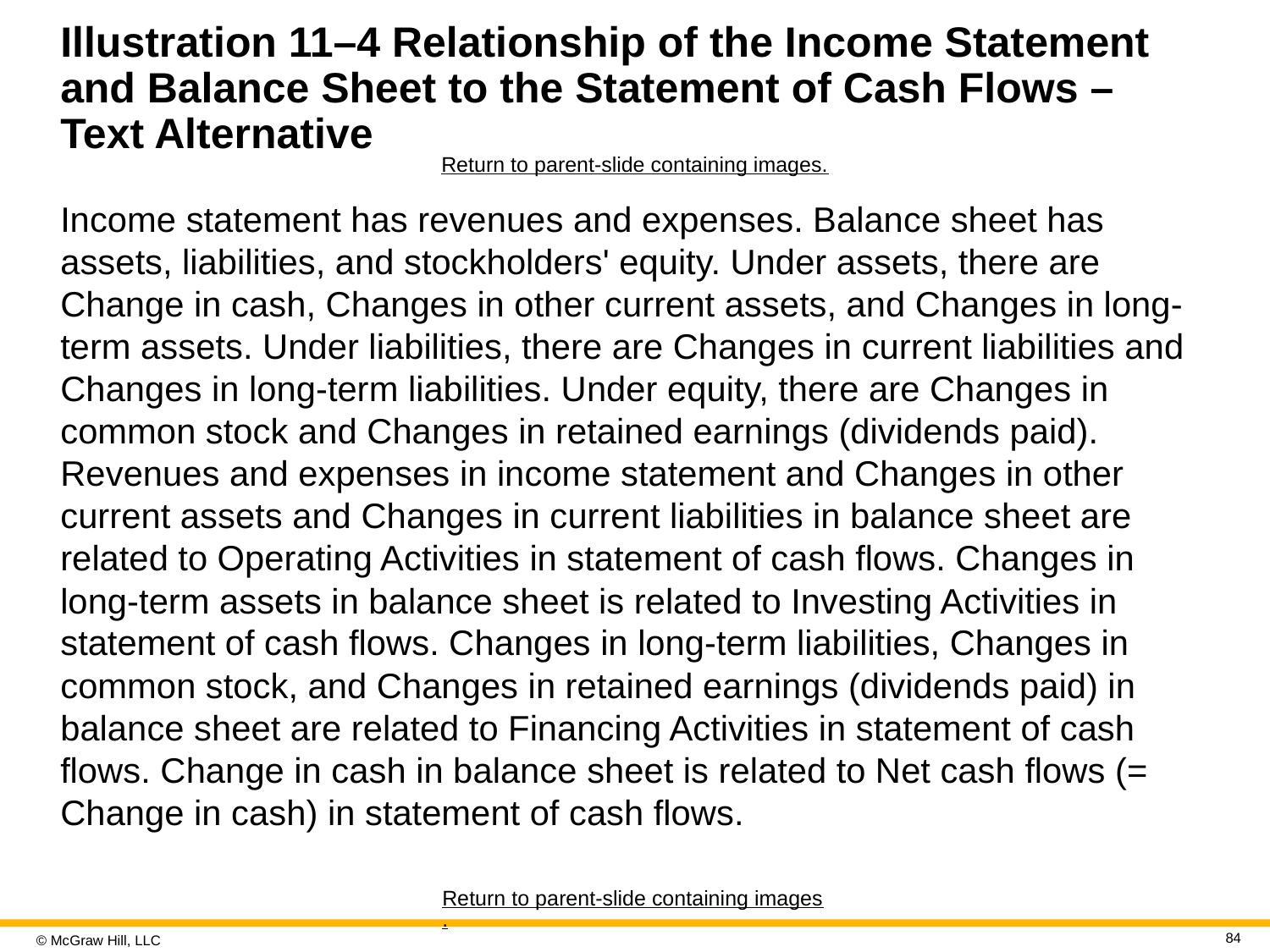

# Illustration 11–4 Relationship of the Income Statement and Balance Sheet to the Statement of Cash Flows – Text Alternative
Return to parent-slide containing images.
Income statement has revenues and expenses. Balance sheet has assets, liabilities, and stockholders' equity. Under assets, there are Change in cash, Changes in other current assets, and Changes in long-term assets. Under liabilities, there are Changes in current liabilities and Changes in long-term liabilities. Under equity, there are Changes in common stock and Changes in retained earnings (dividends paid). Revenues and expenses in income statement and Changes in other current assets and Changes in current liabilities in balance sheet are related to Operating Activities in statement of cash flows. Changes in long-term assets in balance sheet is related to Investing Activities in statement of cash flows. Changes in long-term liabilities, Changes in common stock, and Changes in retained earnings (dividends paid) in balance sheet are related to Financing Activities in statement of cash flows. Change in cash in balance sheet is related to Net cash flows (= Change in cash) in statement of cash flows.
Return to parent-slide containing images.
84